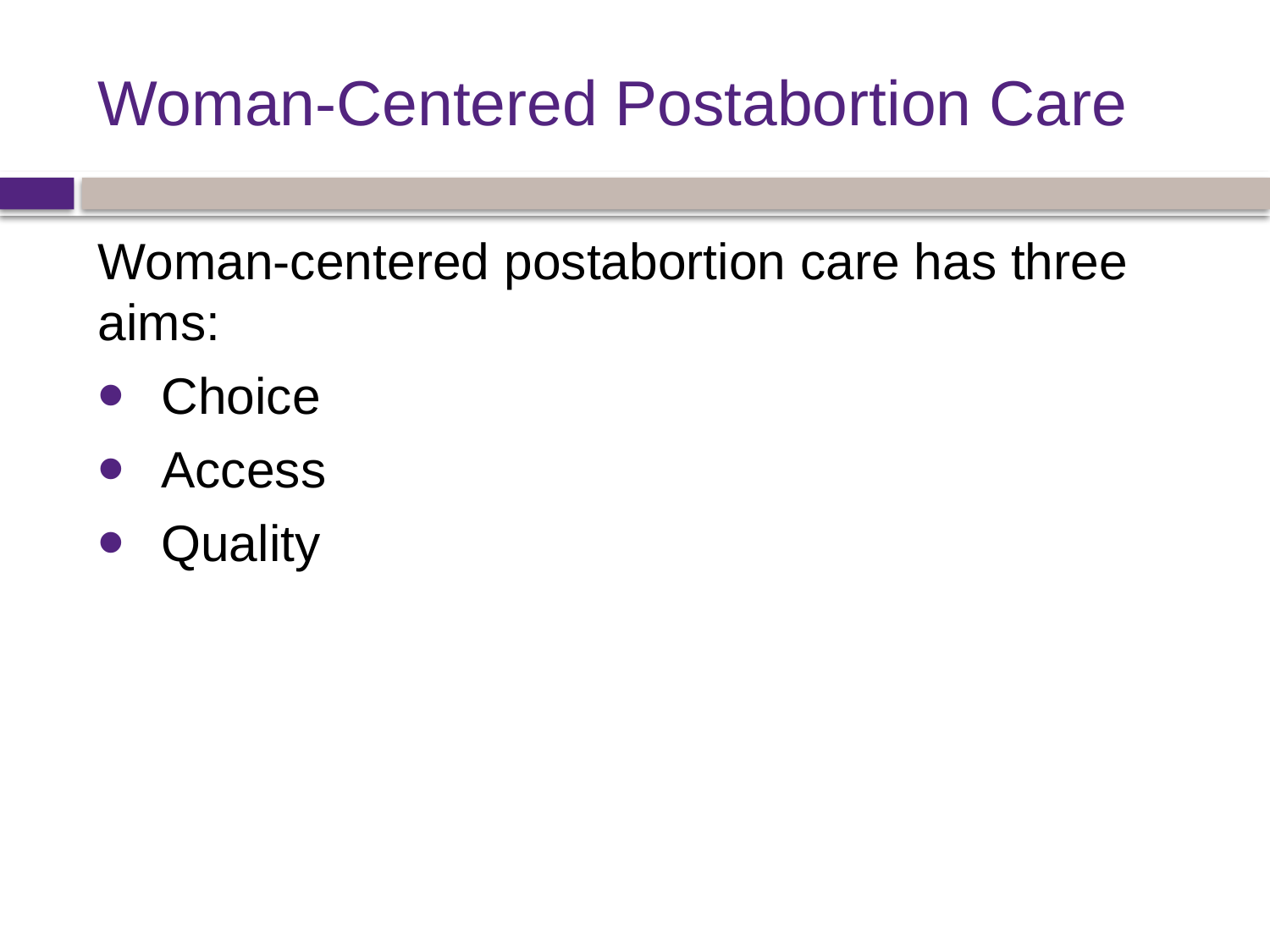

# Woman-Centered Postabortion Care
Woman-centered postabortion care has three aims:
Choice
Access
Quality